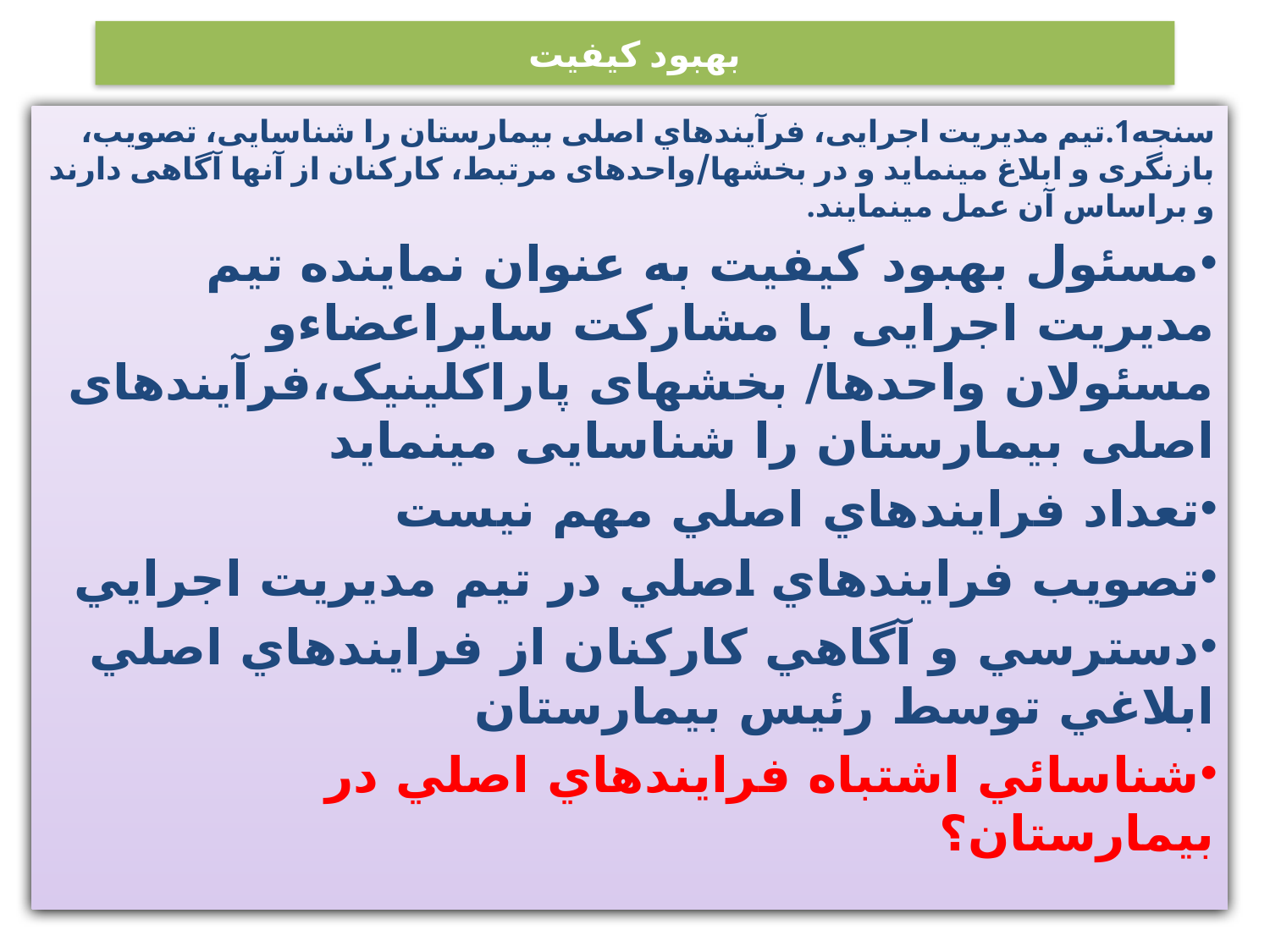

# بهبود کيفيت
سنجه1.تیم مدیریت اجرایی، فرآيندهاي اصلی بیمارستان را شناسایی، تصویب، بازنگری و ابلاغ می‏نماید و در بخش‏ها/واحدهای مرتبط، کارکنان از آن‏ها آگاهی دارند و براساس آن عمل می‏نمایند.
مسئول بهبود کیفیت به عنوان نماینده تیم مدیریت اجرایی با مشارکت سایراعضاءو مسئولان واحدها/ بخش‏های پاراکلینیک،فرآیندهای اصلی بیمارستان را شناسایی می‏نماید
تعداد فرايندهاي اصلي مهم نيست
تصويب فرايندهاي اصلي در تيم مديريت اجرايي
دسترسي و آگاهي کارکنان از فرايندهاي اصلي ابلاغي توسط رئيس بيمارستان
شناسائي اشتباه فرايندهاي اصلي در بيمارستان؟